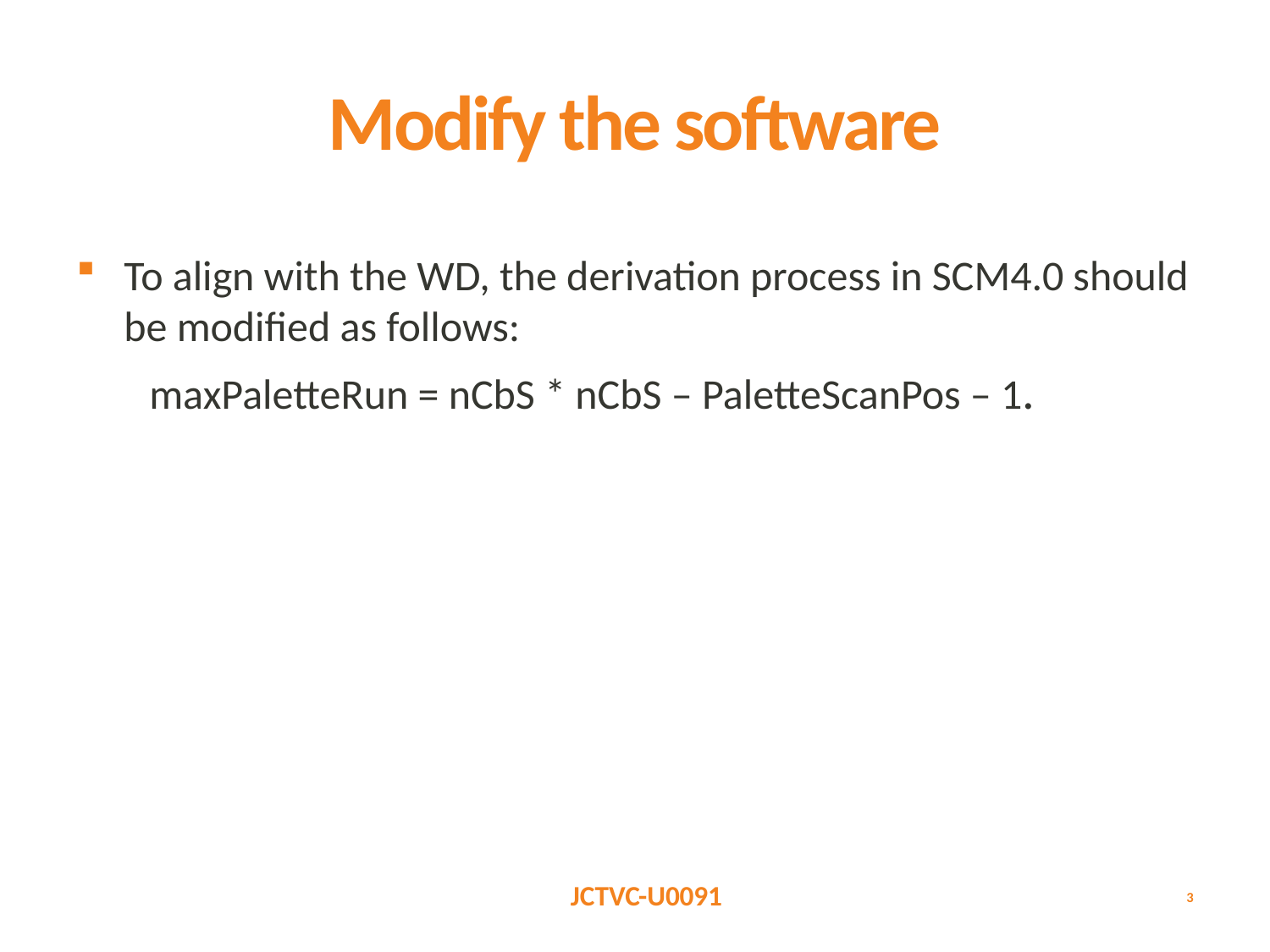

# Modify the software
To align with the WD, the derivation process in SCM4.0 should be modified as follows:
 maxPaletteRun = nCbS * nCbS – PaletteScanPos – 1.
3